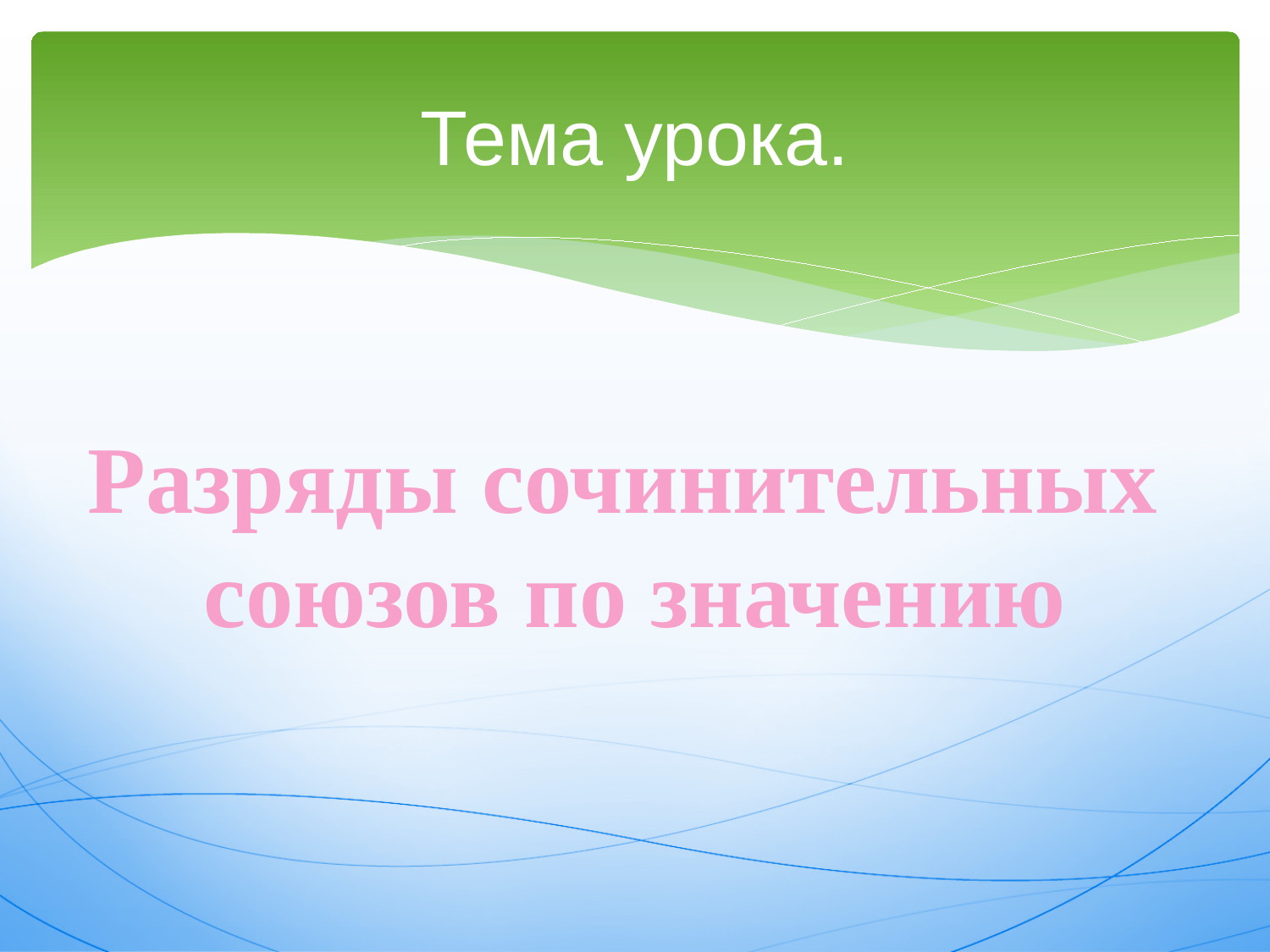

# Тема урока.

Разряды сочинительных
союзов по значению